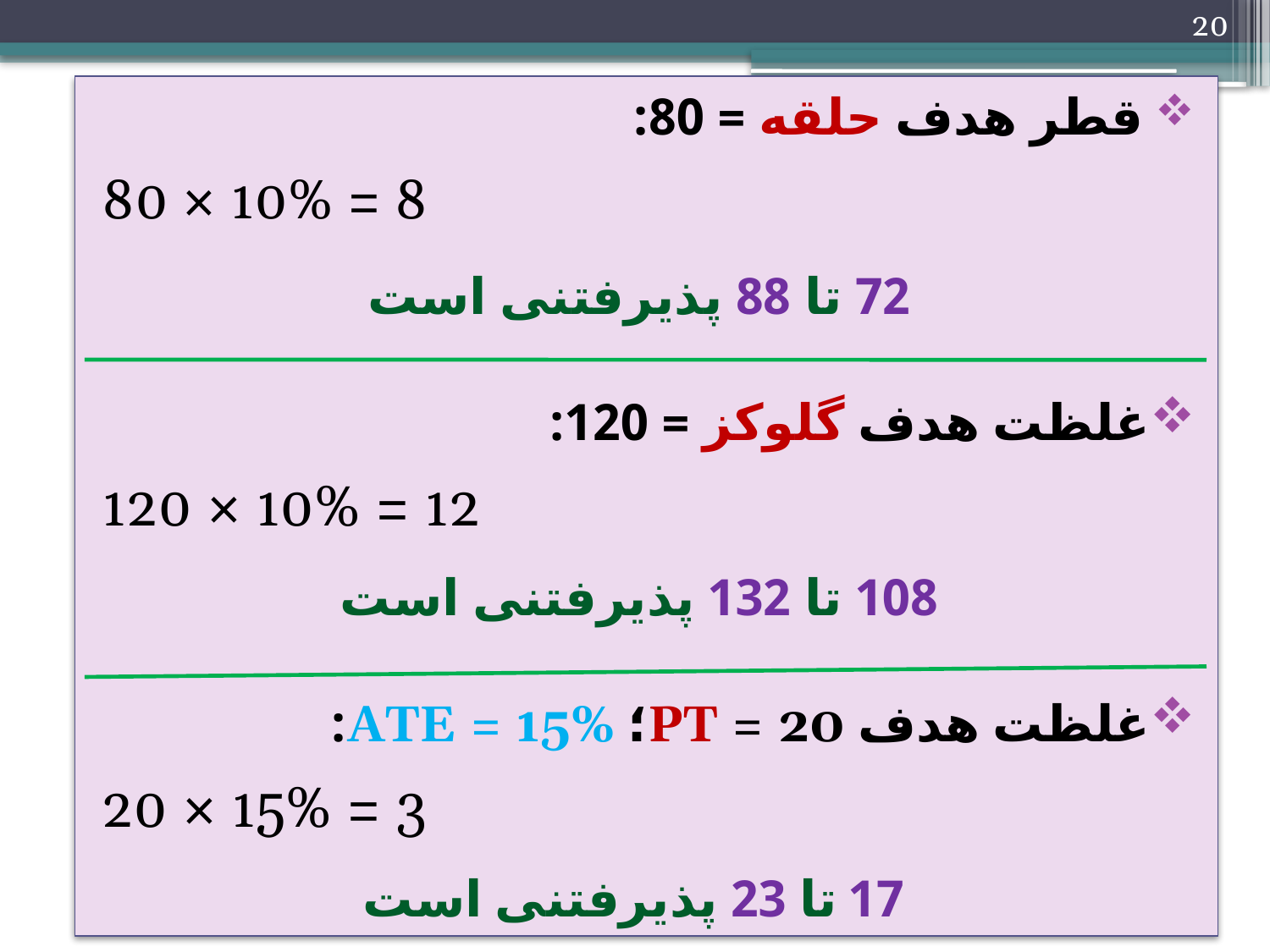

20
 قطر هدف حلقه = 80:
80 × 10% = 8
72 تا 88 پذیرفتنی است
غلظت هدف گلوکز = 120:
120 × 10% = 12
108 تا 132 پذیرفتنی است
غلظت هدف PT = 20؛ ATE = 15%:
20 × 15% = 3
 17 تا 23 پذیرفتنی است